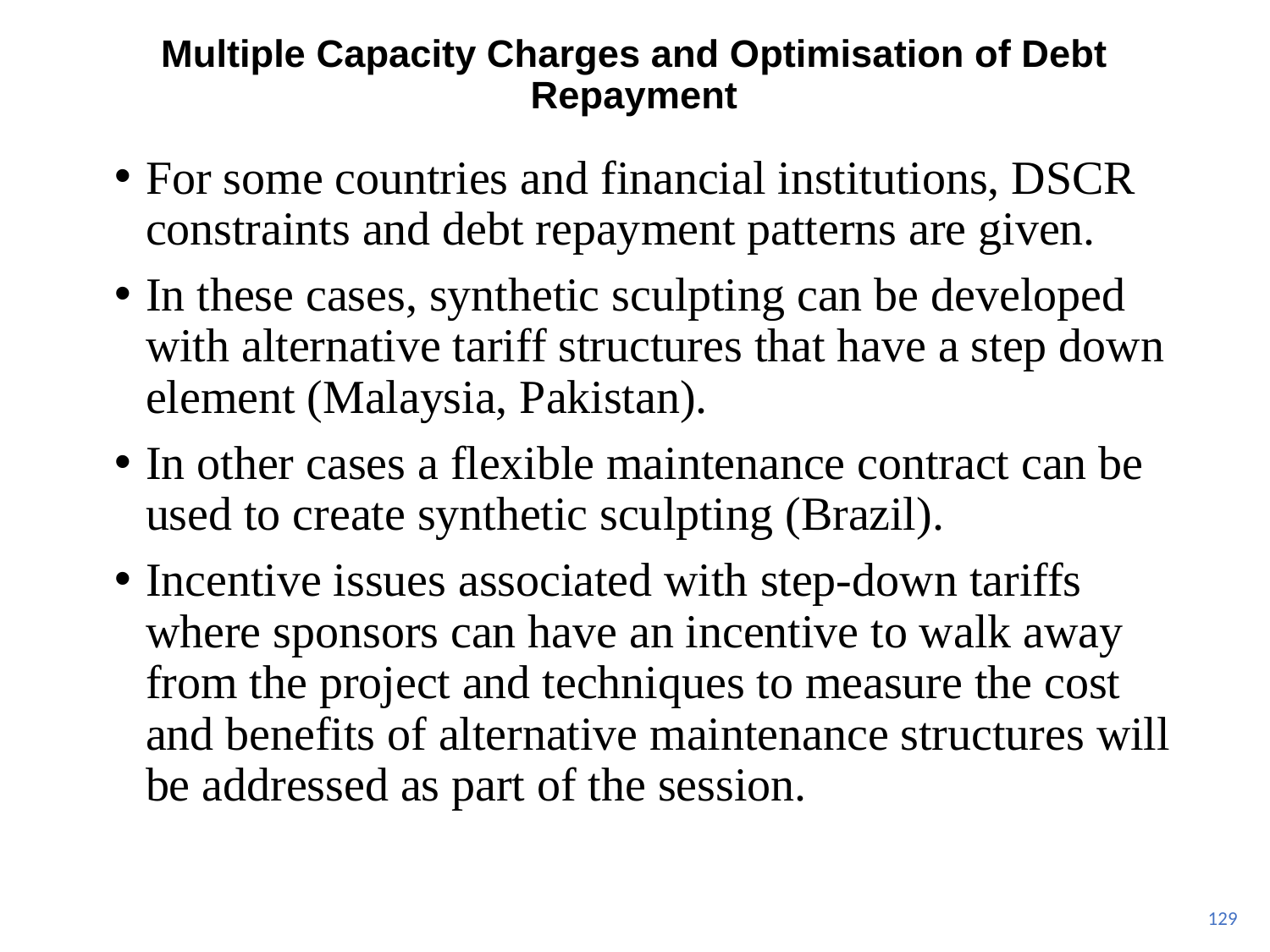

# Multiple Capacity Charges and Optimisation of Debt Repayment
For some countries and financial institutions, DSCR constraints and debt repayment patterns are given.
In these cases, synthetic sculpting can be developed with alternative tariff structures that have a step down element (Malaysia, Pakistan).
In other cases a flexible maintenance contract can be used to create synthetic sculpting (Brazil).
Incentive issues associated with step-down tariffs where sponsors can have an incentive to walk away from the project and techniques to measure the cost and benefits of alternative maintenance structures will be addressed as part of the session.
129